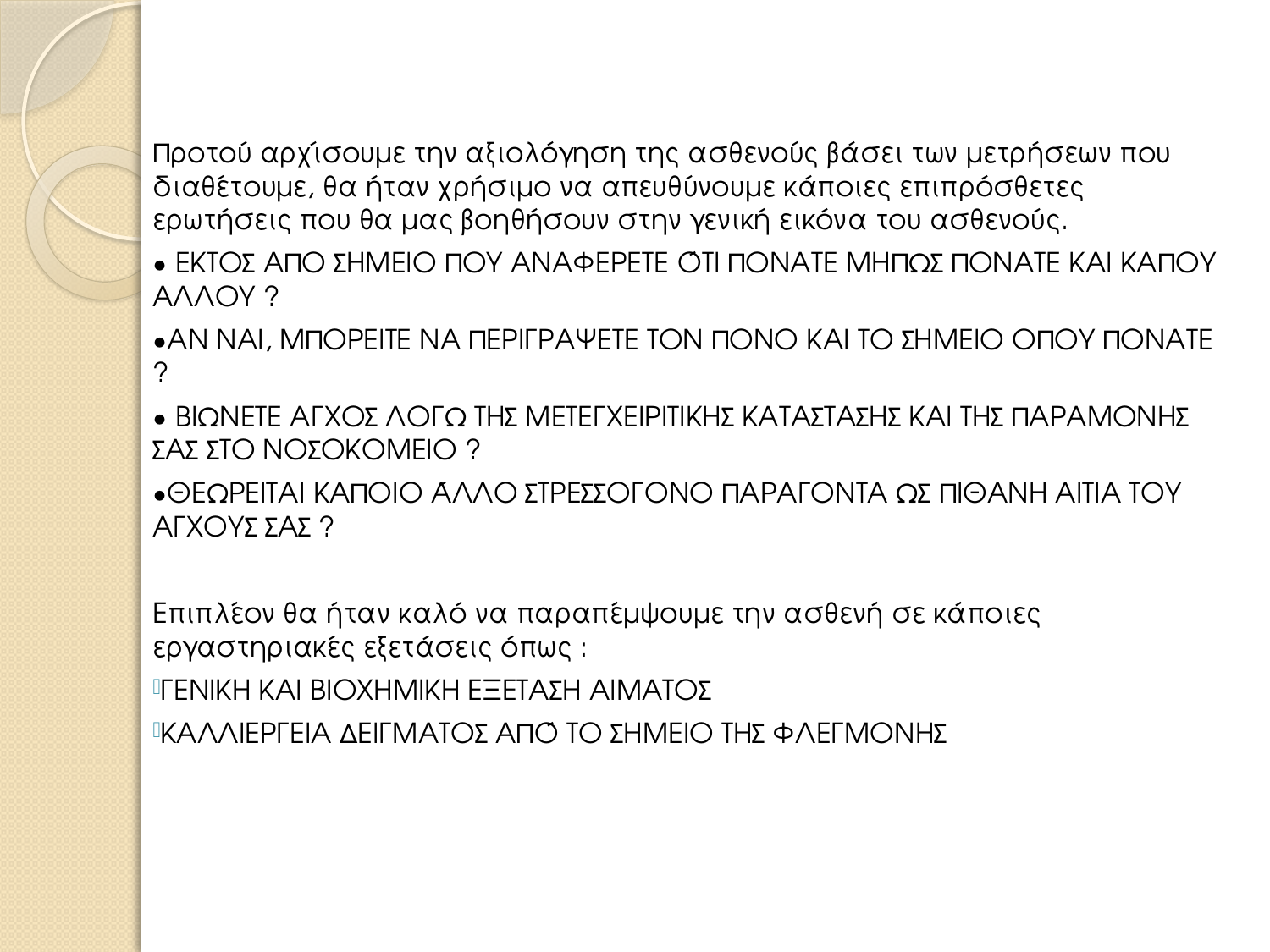

Προτού αρχίσουμε την αξιολόγηση της ασθενούς βάσει των μετρήσεων που διαθέτουμε, θα ήταν χρήσιμο να απευθύνουμε κάποιες επιπρόσθετες ερωτήσεις που θα μας βοηθήσουν στην γενική εικόνα του ασθενούς.
• ΕΚΤΟΣ ΑΠΟ ΣΗΜΕΙΟ ΠΟΥ ΑΝΑΦΕΡΕΤΕ ΌΤΙ ΠΟΝΑΤΕ ΜΗΠΩΣ ΠΟΝΑΤΕ ΚΑΙ ΚΑΠΟΥ ΑΛΛΟΥ ?
•ΑΝ ΝΑΙ, ΜΠΟΡΕΙΤΕ ΝΑ ΠΕΡΙΓΡΑΨΕΤΕ ΤΟΝ ΠΟΝΟ ΚΑΙ ΤΟ ΣΗΜΕΙΟ ΟΠΟΥ ΠΟΝΑΤΕ ?
• ΒΙΩΝΕΤΕ ΑΓΧΟΣ ΛΟΓΩ ΤΗΣ ΜΕΤΕΓΧΕΙΡΙΤΙΚΗΣ ΚΑΤΑΣΤΑΣΗΣ ΚΑΙ ΤΗΣ ΠΑΡΑΜΟΝΗΣ ΣΑΣ ΣΤΟ ΝΟΣΟΚΟΜΕΙΟ ?
•ΘΕΩΡΕΙΤΑΙ ΚΑΠΟΙΟ ΆΛΛΟ ΣΤΡΕΣΣΟΓΟΝΟ ΠΑΡΑΓΟΝΤΑ ΩΣ ΠΙΘΑΝΗ ΑΙΤΙΑ ΤΟΥ ΑΓΧΟΥΣ ΣΑΣ ?

Επιπλέον θα ήταν καλό να παραπέμψουμε την ασθενή σε κάποιες εργαστηριακές εξετάσεις όπως :
ΓΕΝΙΚΗ ΚΑΙ ΒΙΟΧΗΜΙΚΗ ΕΞΕΤΑΣΗ ΑΙΜΑΤΟΣ
ΚΑΛΛΙΕΡΓΕΙΑ ΔΕΙΓΜΑΤΟΣ ΑΠΌ ΤΟ ΣΗΜΕΙΟ ΤΗΣ ΦΛΕΓΜΟΝΗΣ